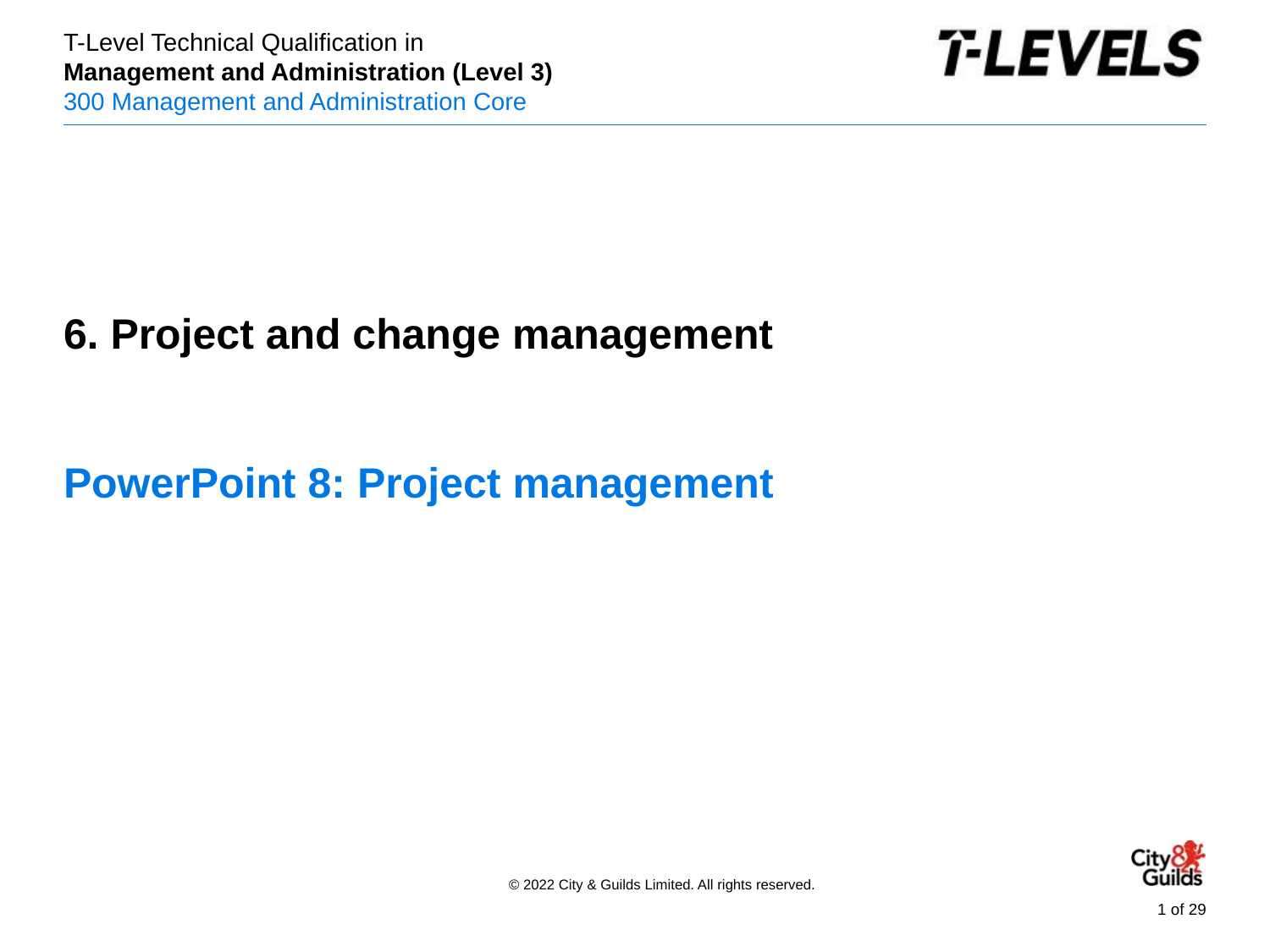

PowerPoint presentation
6. Project and change management
# PowerPoint 8: Project management